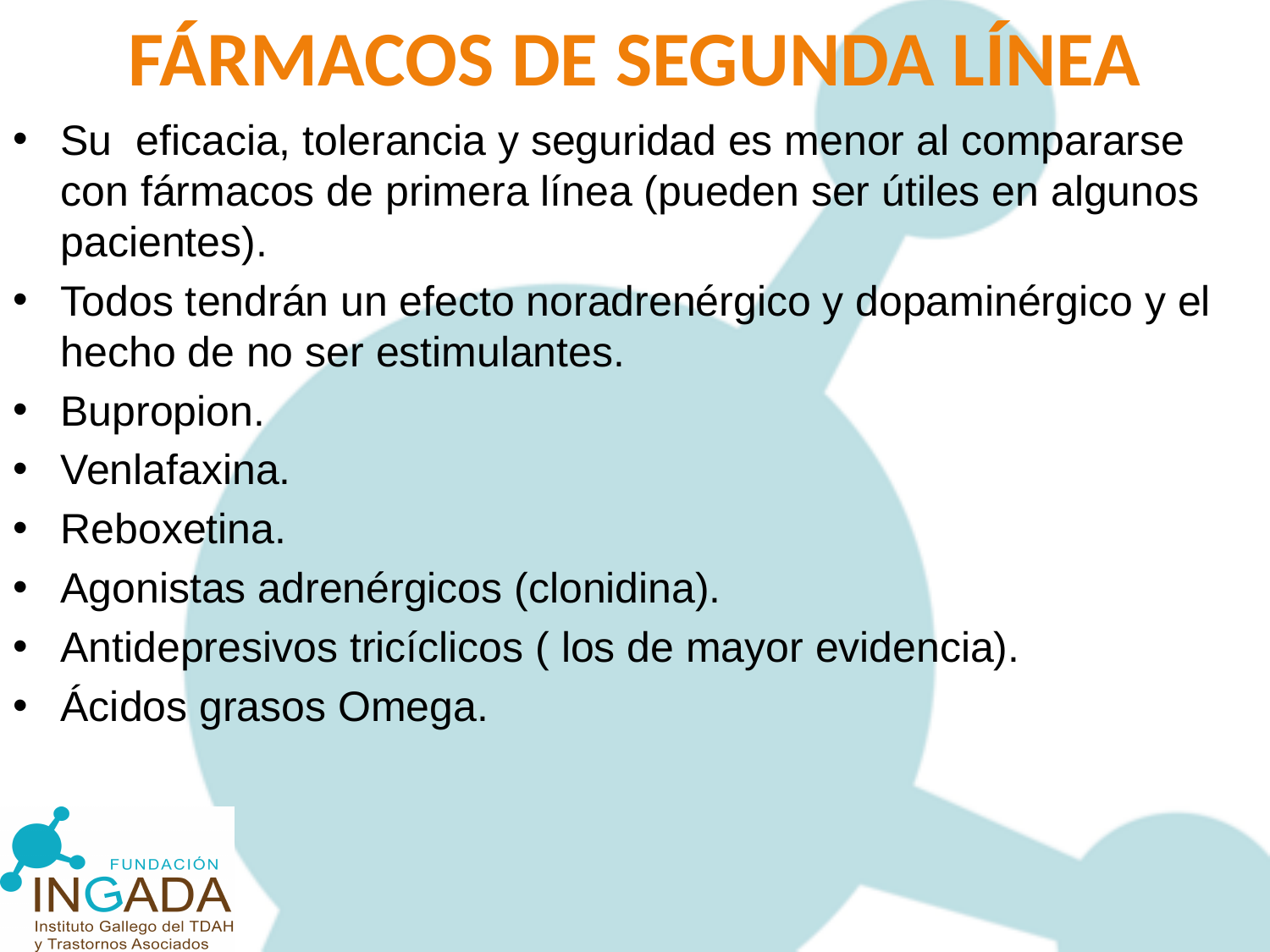

# FÁRMACOS DE SEGUNDA LÍNEA
Su  eficacia, tolerancia y seguridad es menor al compararse con fármacos de primera línea (pueden ser útiles en algunos pacientes).
Todos tendrán un efecto noradrenérgico y dopaminérgico y el hecho de no ser estimulantes.
Bupropion.
Venlafaxina.
Reboxetina.
Agonistas adrenérgicos (clonidina).
Antidepresivos tricíclicos ( los de mayor evidencia).
Ácidos grasos Omega.